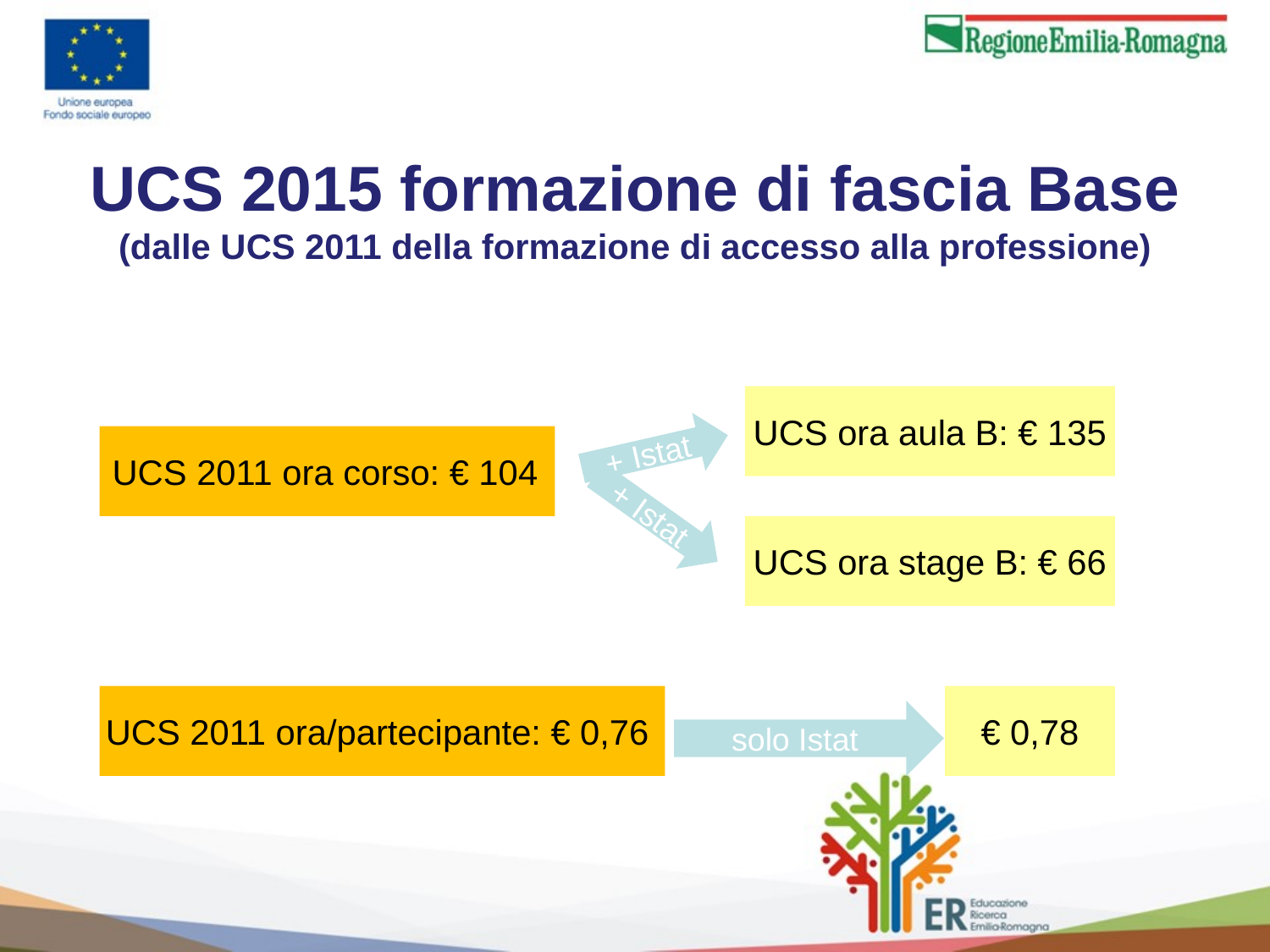

# UCS 2015 formazione di fascia Base (dalle UCS 2011 della formazione di accesso alla professione)
UCS ora aula B: € 135
+ Istat
UCS 2011 ora corso: € 104
+ Istat
UCS ora stage B: € 66
UCS 2011 ora/partecipante: € 0,76
€ 0,78
solo Istat